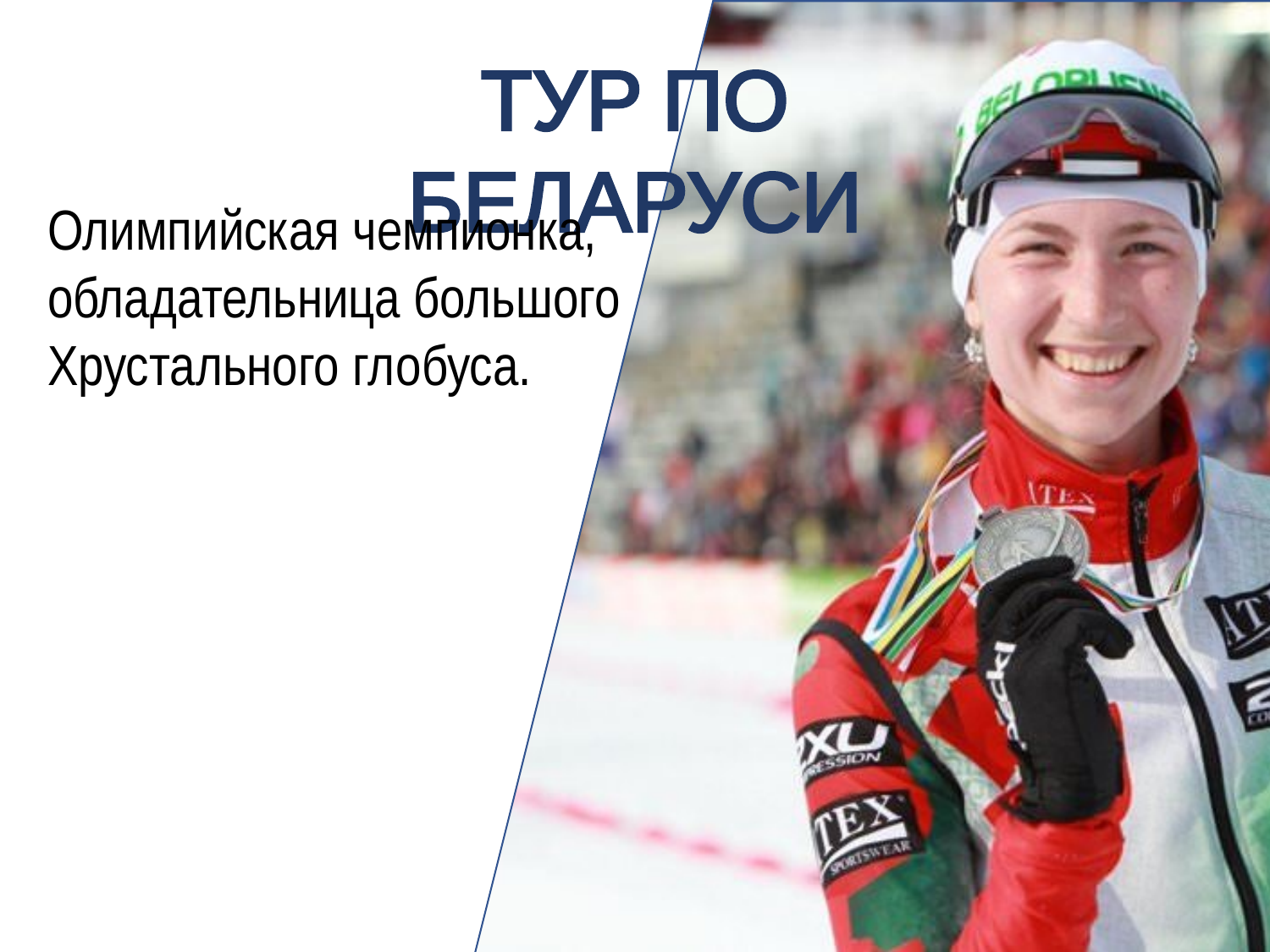

ТУР ПО БЕЛАРУСИ
Олимпийская чемпионка, обладательница большого Хрустального глобуса.